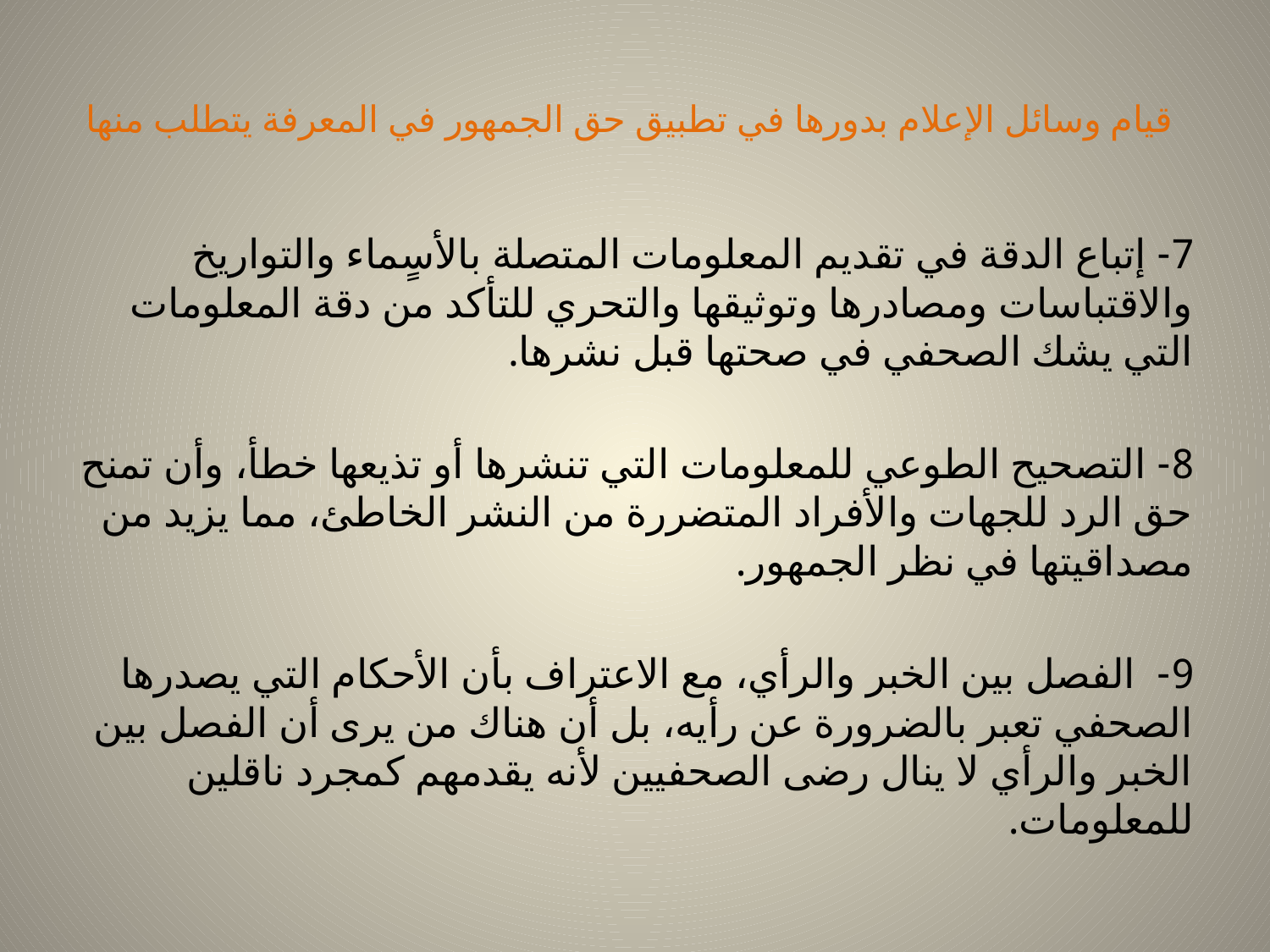

# قيام وسائل الإعلام بدورها في تطبيق حق الجمهور في المعرفة يتطلب منها
7- إتباع الدقة في تقديم المعلومات المتصلة بالأسٍماء والتواريخ والاقتباسات ومصادرها وتوثيقها والتحري للتأكد من دقة المعلومات التي يشك الصحفي في صحتها قبل نشرها.

8- التصحيح الطوعي للمعلومات التي تنشرها أو تذيعها خطأ، وأن تمنح حق الرد للجهات والأفراد المتضررة من النشر الخاطئ، مما يزيد من مصداقيتها في نظر الجمهور.

9-  الفصل بين الخبر والرأي، مع الاعتراف بأن الأحكام التي يصدرها الصحفي تعبر بالضرورة عن رأيه، بل أن هناك من يرى أن الفصل بين الخبر والرأي لا ينال رضى الصحفيين لأنه يقدمهم كمجرد ناقلين للمعلومات.